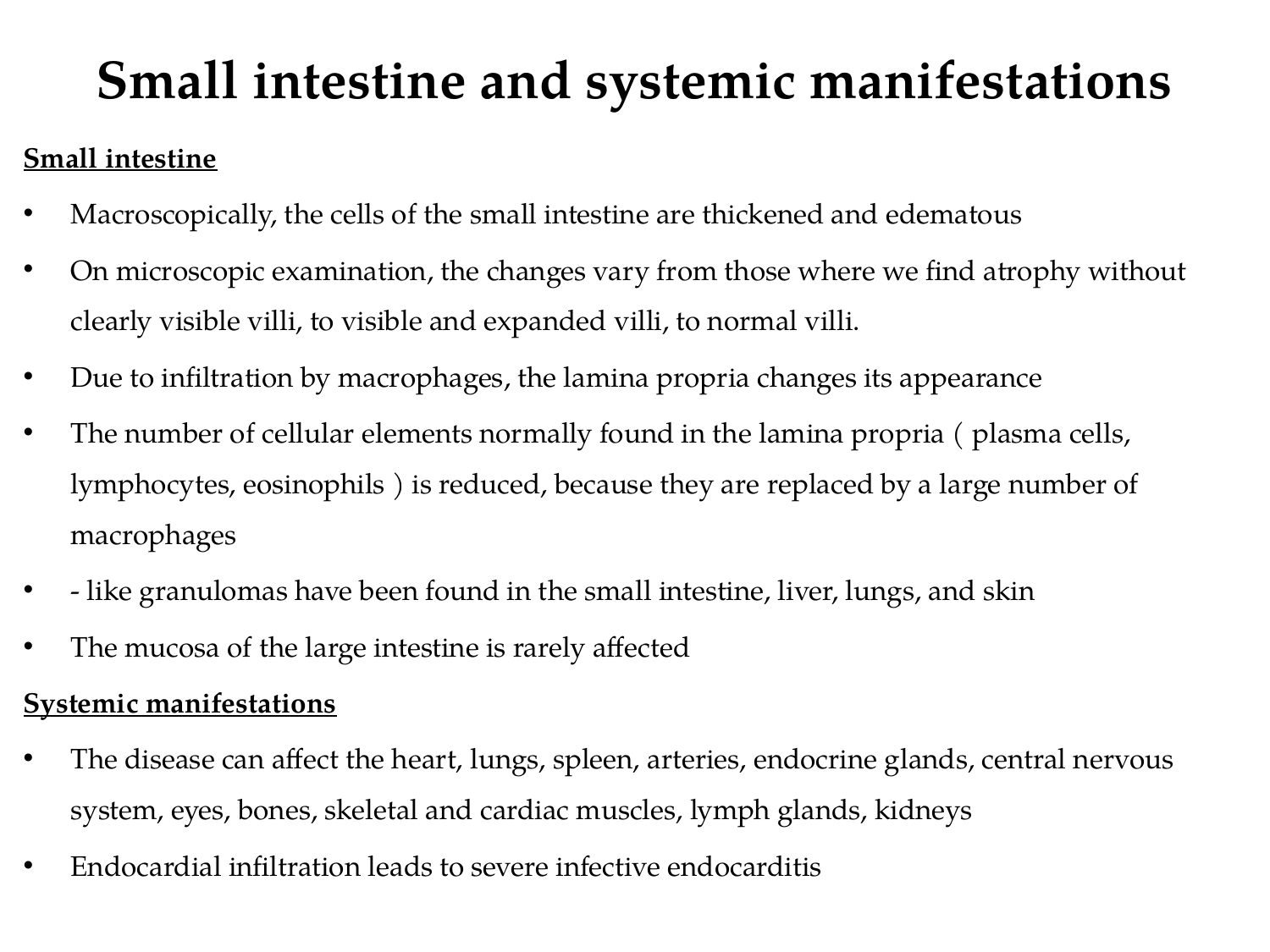

# Small intestine and systemic manifestations
Small intestine
Macroscopically, the cells of the small intestine are thickened and edematous
On microscopic examination, the changes vary from those where we find atrophy without clearly visible villi, to visible and expanded villi, to normal villi.
Due to infiltration by macrophages, the lamina propria changes its appearance
The number of cellular elements normally found in the lamina propria ( plasma cells, lymphocytes, eosinophils ) is reduced, because they are replaced by a large number of macrophages
- like granulomas have been found in the small intestine, liver, lungs, and skin
The mucosa of the large intestine is rarely affected
Systemic manifestations
The disease can affect the heart, lungs, spleen, arteries, endocrine glands, central nervous system, eyes, bones, skeletal and cardiac muscles, lymph glands, kidneys
Endocardial infiltration leads to severe infective endocarditis